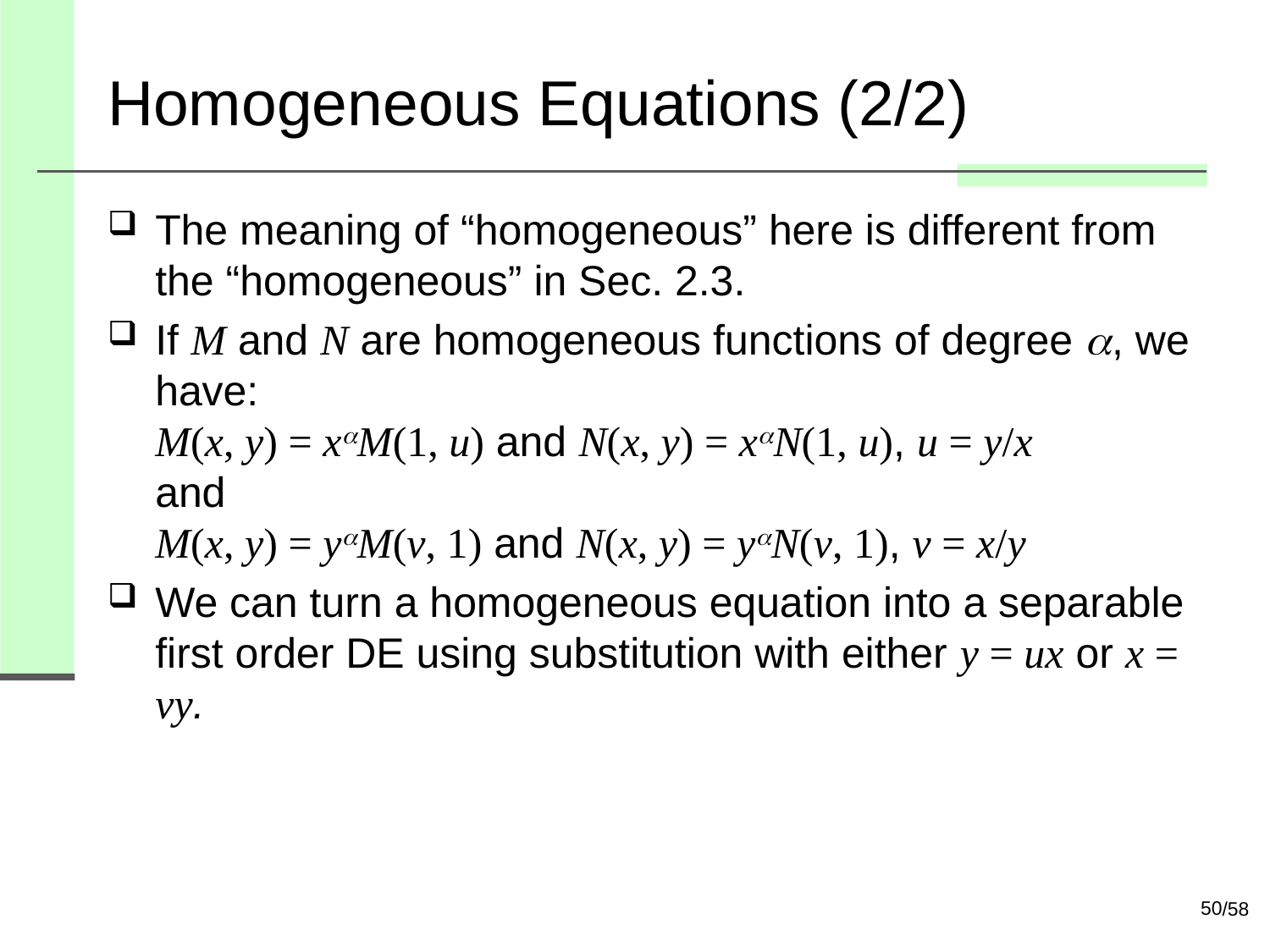

# Homogeneous Equations (2/2)
The meaning of “homogeneous” here is different from the “homogeneous” in Sec. 2.3.
If M and N are homogeneous functions of degree α, we have:
M(x, y) = xαM(1, u) and N(x, y) = xαN(1, u), u = y/x
and
M(x, y) = yαM(v, 1) and N(x, y) = yαN(v, 1), v = x/y
We can turn a homogeneous equation into a separable first order DE using substitution with either y = ux or x = vy.
50